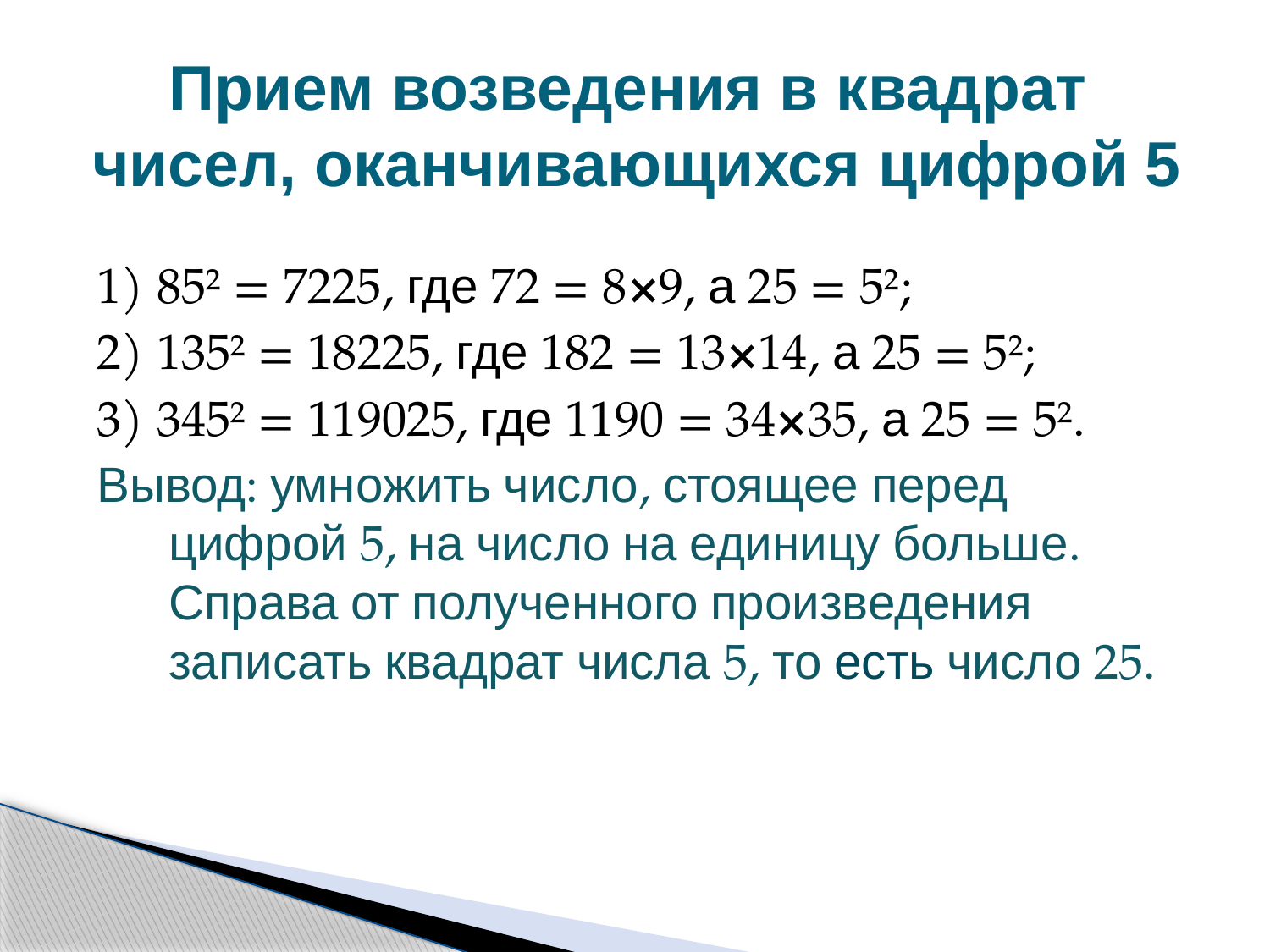

# Прием возведения в квадрат  чисел, оканчивающихся цифрой 5
1) 85² = 7225, где 72 = 8×9, а 25 = 5²;
2) 135² = 18225, где 182 = 13×14, а 25 = 5²;
3) 345² = 119025, где 1190 = 34×35, а 25 = 5².
Вывод: умножить число, стоящее перед цифрой 5, на число на единицу больше. Справа от полученного произведения записать квадрат числа 5, то есть число 25.